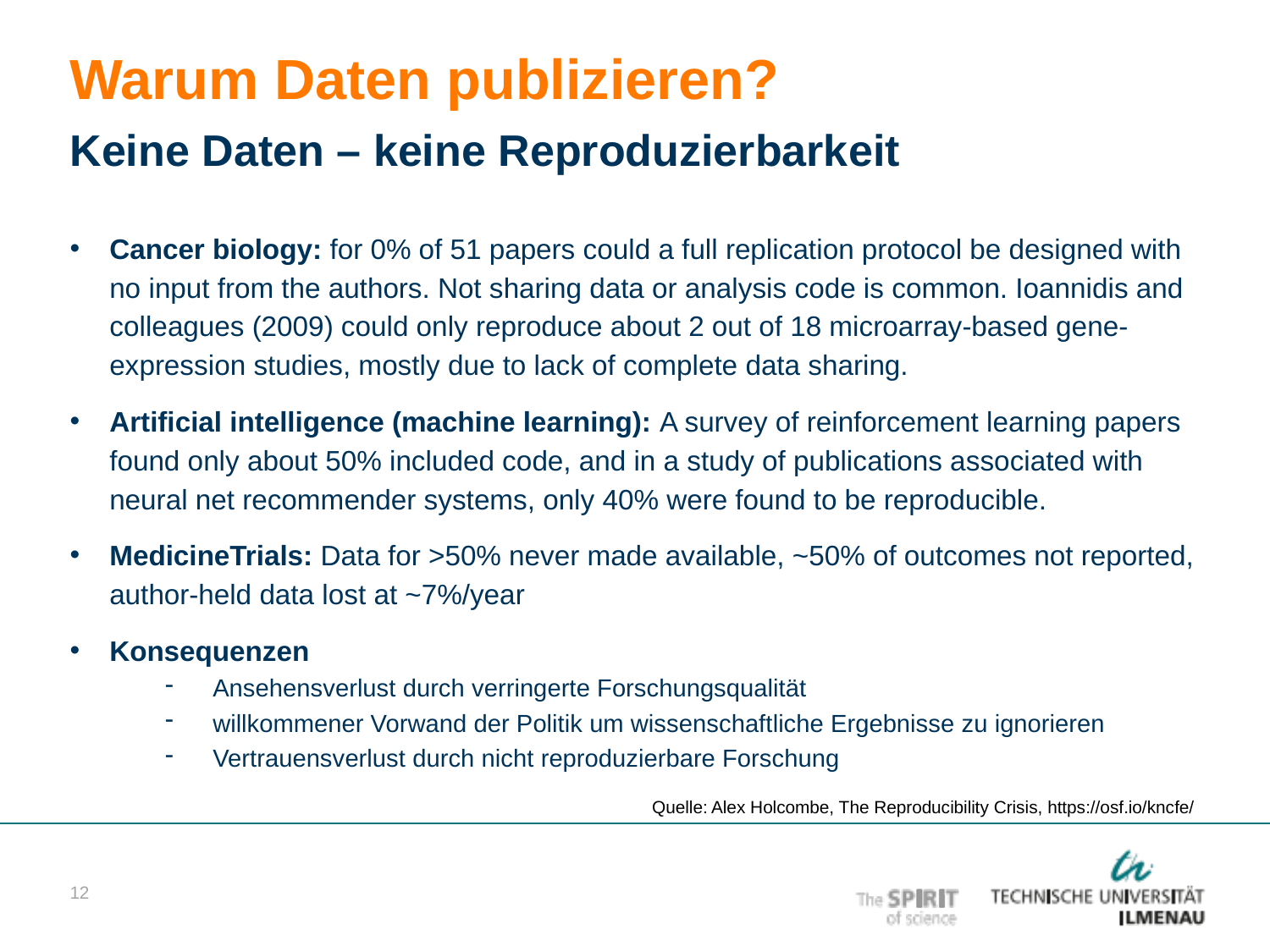

# Warum Daten publizieren?
Keine Daten – keine Reproduzierbarkeit

Cancer biology: for 0% of 51 papers could a full replication protocol be designed with no input from the authors. Not sharing data or analysis code is common. Ioannidis and colleagues (2009) could only reproduce about 2 out of 18 microarray-based gene-expression studies, mostly due to lack of complete data sharing.
Artificial intelligence (machine learning): A survey of reinforcement learning papers found only about 50% included code, and in a study of publications associated with neural net recommender systems, only 40% were found to be reproducible.
MedicineTrials: Data for >50% never made available, ~50% of outcomes not reported, author-held data lost at ~7%/year
Konsequenzen
Ansehensverlust durch verringerte Forschungsqualität
willkommener Vorwand der Politik um wissenschaftliche Ergebnisse zu ignorieren
Vertrauensverlust durch nicht reproduzierbare Forschung

Quelle: Alex Holcombe, The Reproducibility Crisis, https://osf.io/kncfe/
12